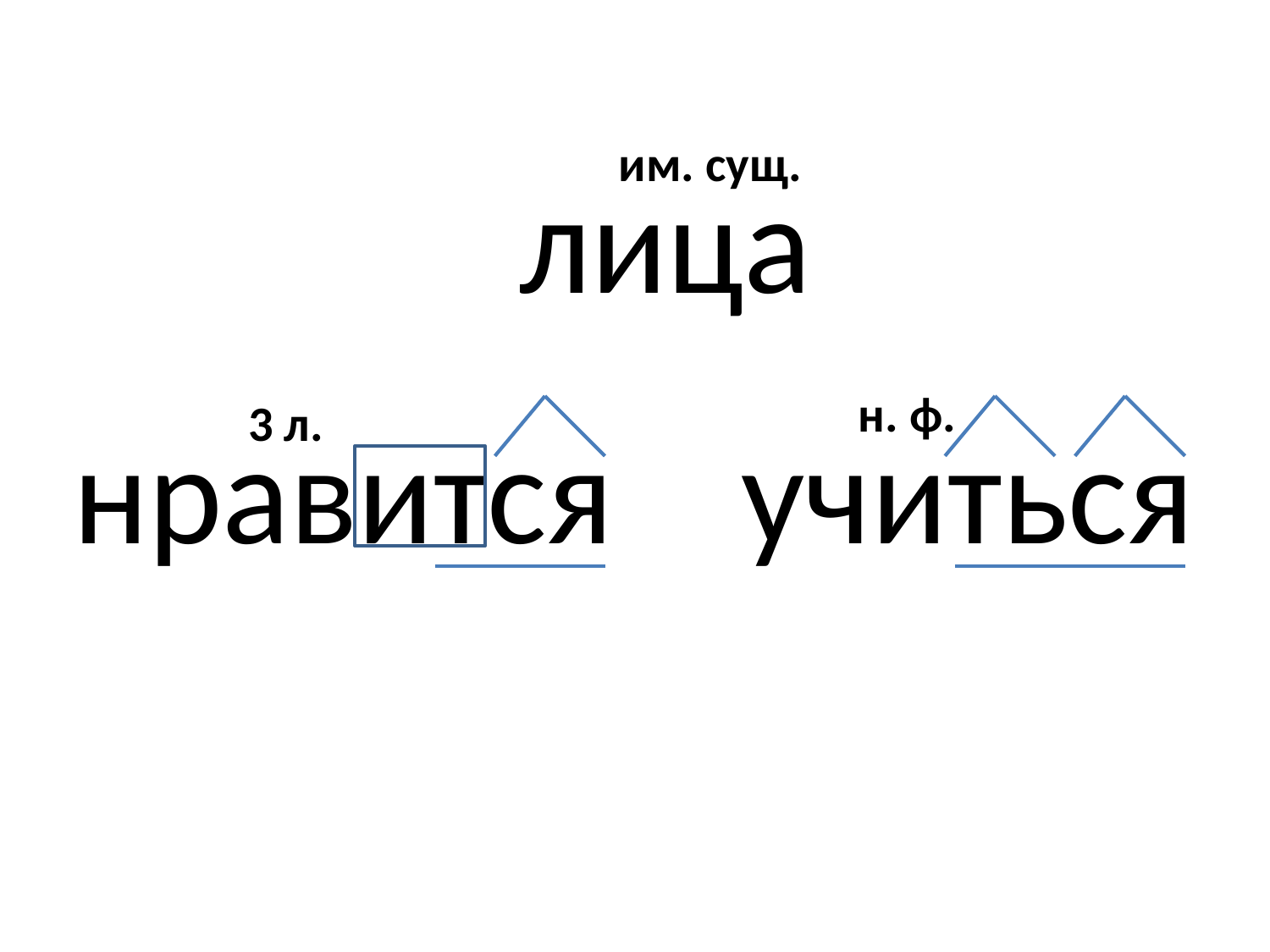

им. сущ.
лица
н. ф.
3 л.
нравится    учиться